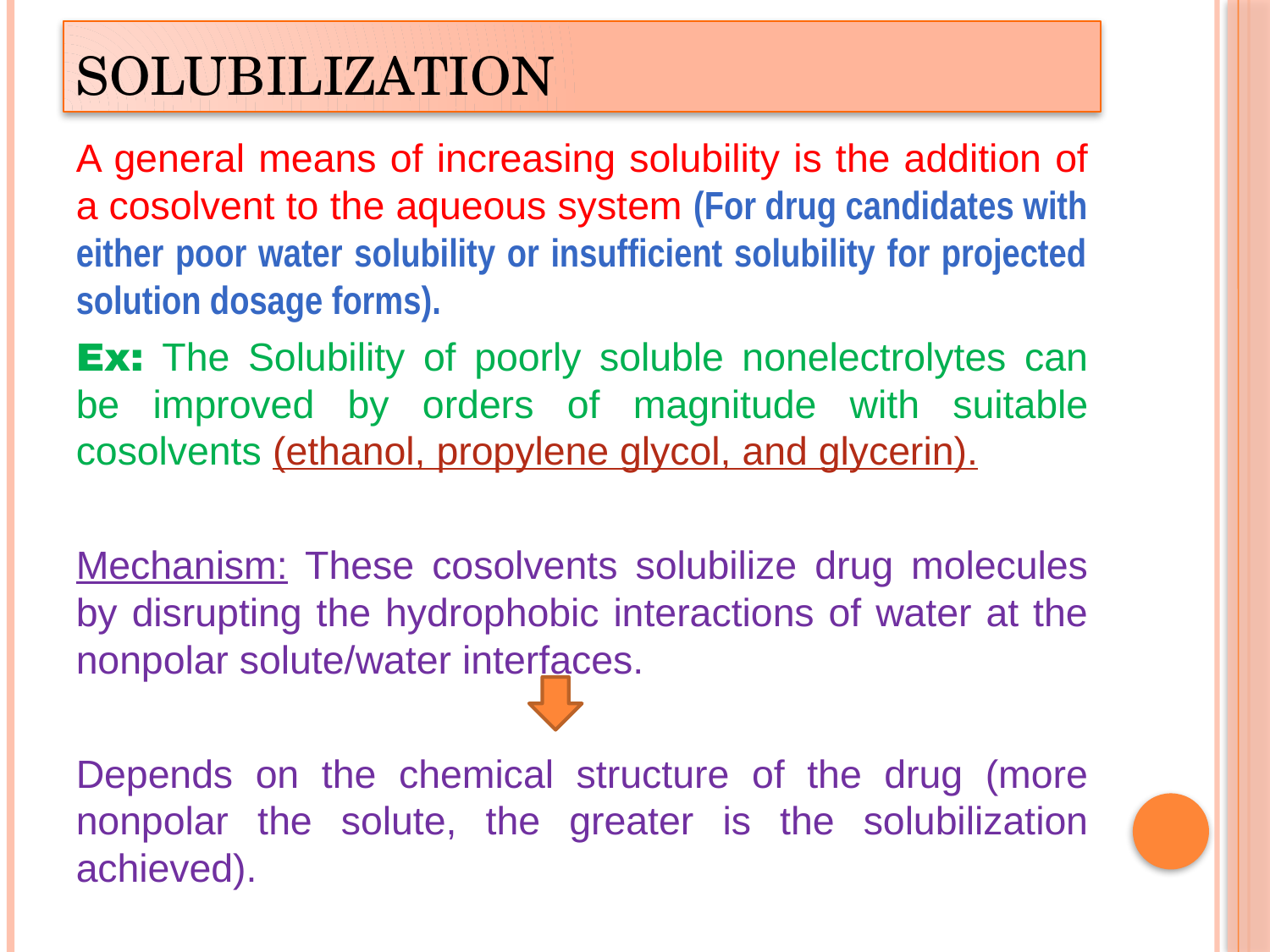

# Solubilization
A general means of increasing solubility is the addition of a cosolvent to the aqueous system (For drug candidates with either poor water solubility or insufficient solubility for projected solution dosage forms).
Ex: The Solubility of poorly soluble nonelectrolytes can be improved by orders of magnitude with suitable cosolvents (ethanol, propylene glycol, and glycerin).

Mechanism: These cosolvents solubilize drug molecules by disrupting the hydrophobic interactions of water at the nonpolar solute/water interfaces.

Depends on the chemical structure of the drug (more nonpolar the solute, the greater is the solubilization achieved).